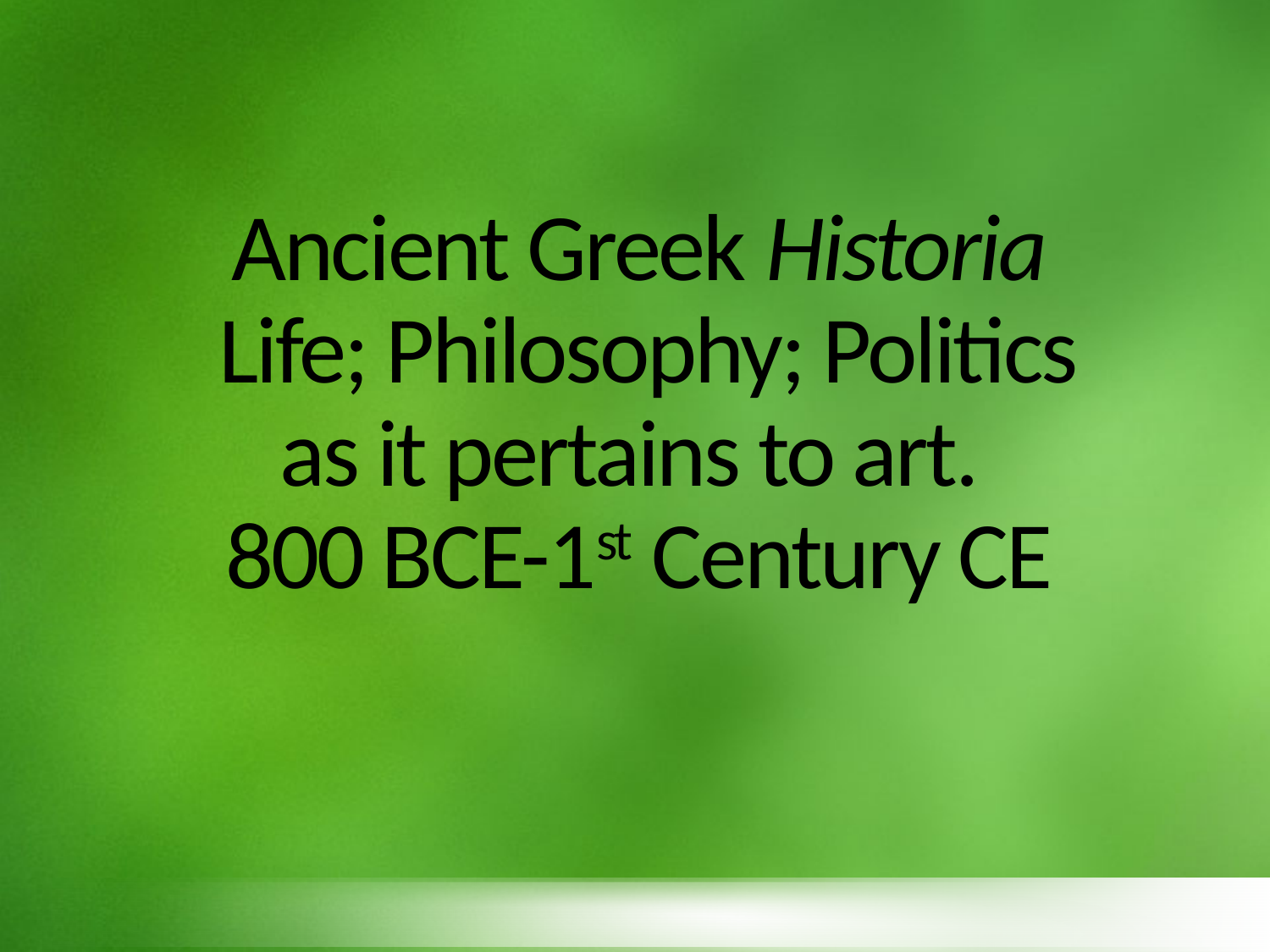

# Ancient Greek Historia Life; Philosophy; Politics as it pertains to art. 800 BCE-1st Century CE